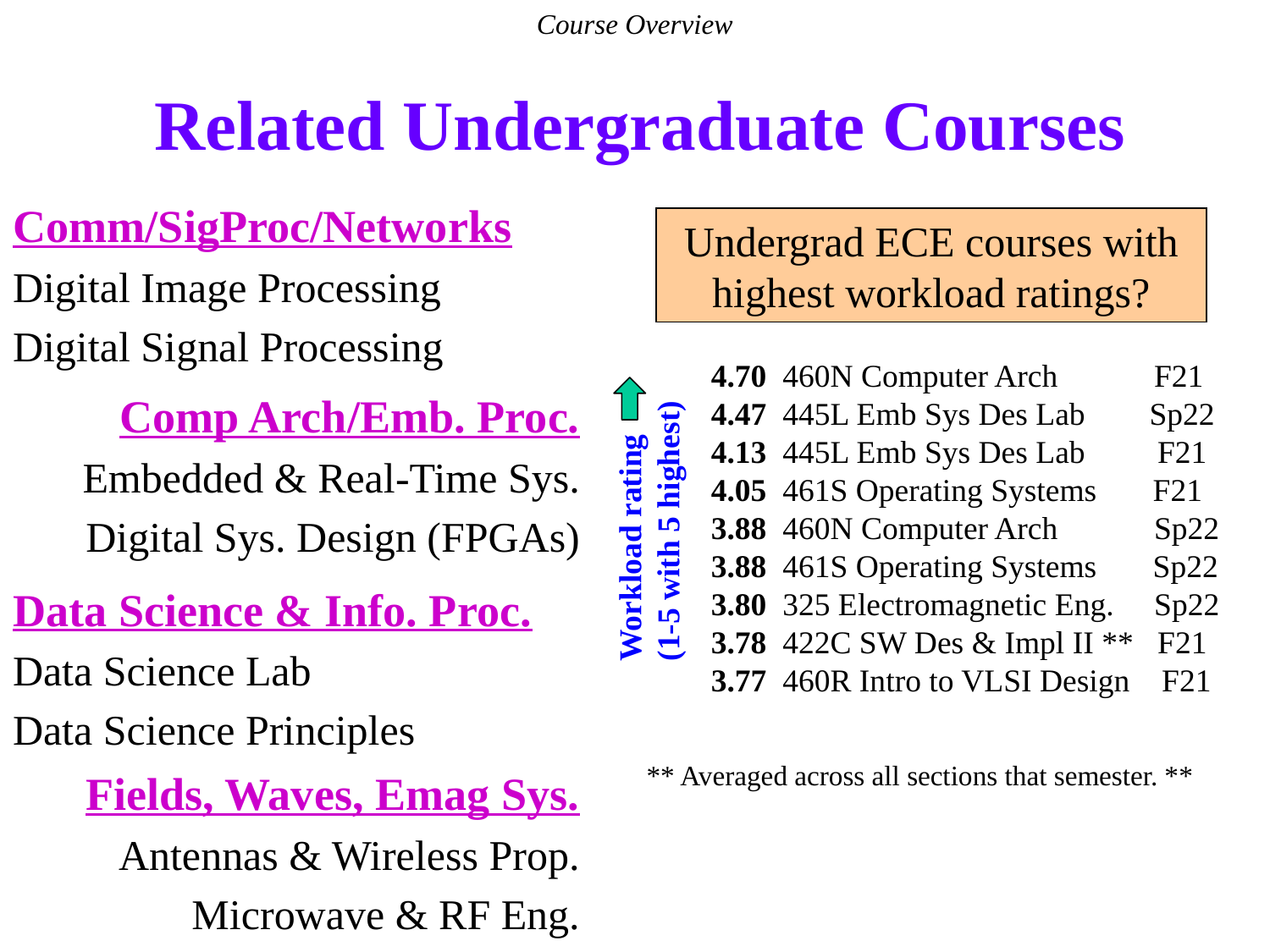

Course Overview
# Related Undergraduate Courses
Comm/SigProc/Networks
Digital Image Processing
Digital Signal Processing

Undergrad ECE courses with highest workload ratings?
4.70  460N Computer Arch            F21
4.47  445L Emb Sys Des Lab        Sp22
4.13  445L Emb Sys Des Lab         F21
4.05  461S Operating Systems       F21
3.88  460N Computer Arch            Sp22
3.88  461S Operating Systems       Sp22
3.80  325 Electromagnetic Eng.     Sp22
3.78  422C SW Des & Impl II **   F21
3.77  460R Intro to VLSI Design    F21
Comp Arch/Emb. Proc.
Embedded & Real-Time Sys.
Digital Sys. Design (FPGAs)

Workload rating
(1-5 with 5 highest)
Data Science & Info. Proc.
Data Science Lab
Data Science Principles
** Averaged across all sections that semester. **
Fields, Waves, Emag Sys.
Antennas & Wireless Prop.
Microwave & RF Eng.